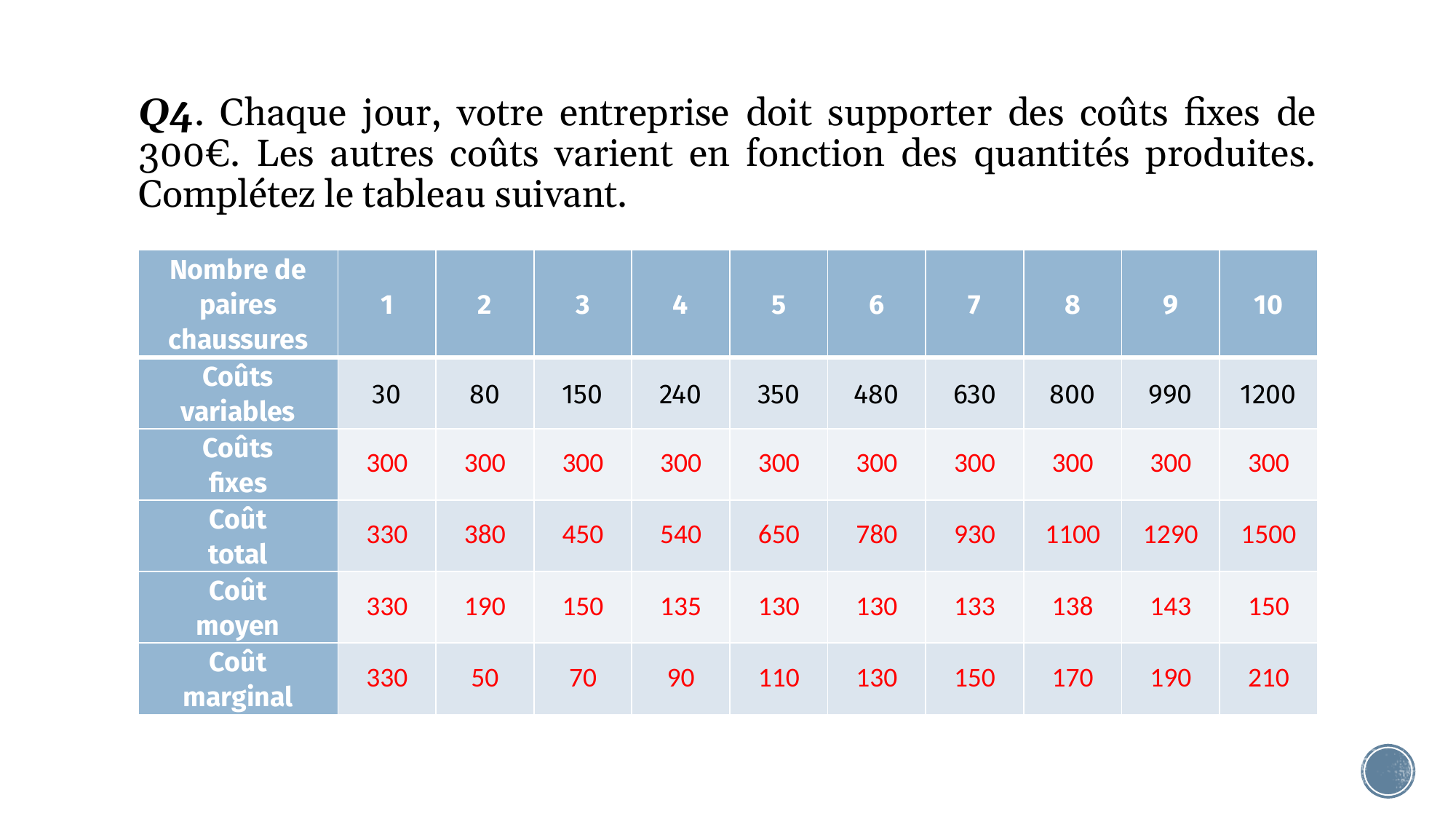

# Q4. Chaque jour, votre entreprise doit supporter des coûts fixes de 300€. Les autres coûts varient en fonction des quantités produites. Complétez le tableau suivant.
| Nombre de paires chaussures | 1 | 2 | 3 | 4 | 5 | 6 | 7 | 8 | 9 | 10 |
| --- | --- | --- | --- | --- | --- | --- | --- | --- | --- | --- |
| Coûts variables | 30 | 80 | 150 | 240 | 350 | 480 | 630 | 800 | 990 | 1200 |
| Coûts fixes | 300 | 300 | 300 | 300 | 300 | 300 | 300 | 300 | 300 | 300 |
| Coût total | 330 | 380 | 450 | 540 | 650 | 780 | 930 | 1100 | 1290 | 1500 |
| Coût moyen | 330 | 190 | 150 | 135 | 130 | 130 | 133 | 138 | 143 | 150 |
| Coût marginal | 330 | 50 | 70 | 90 | 110 | 130 | 150 | 170 | 190 | 210 |